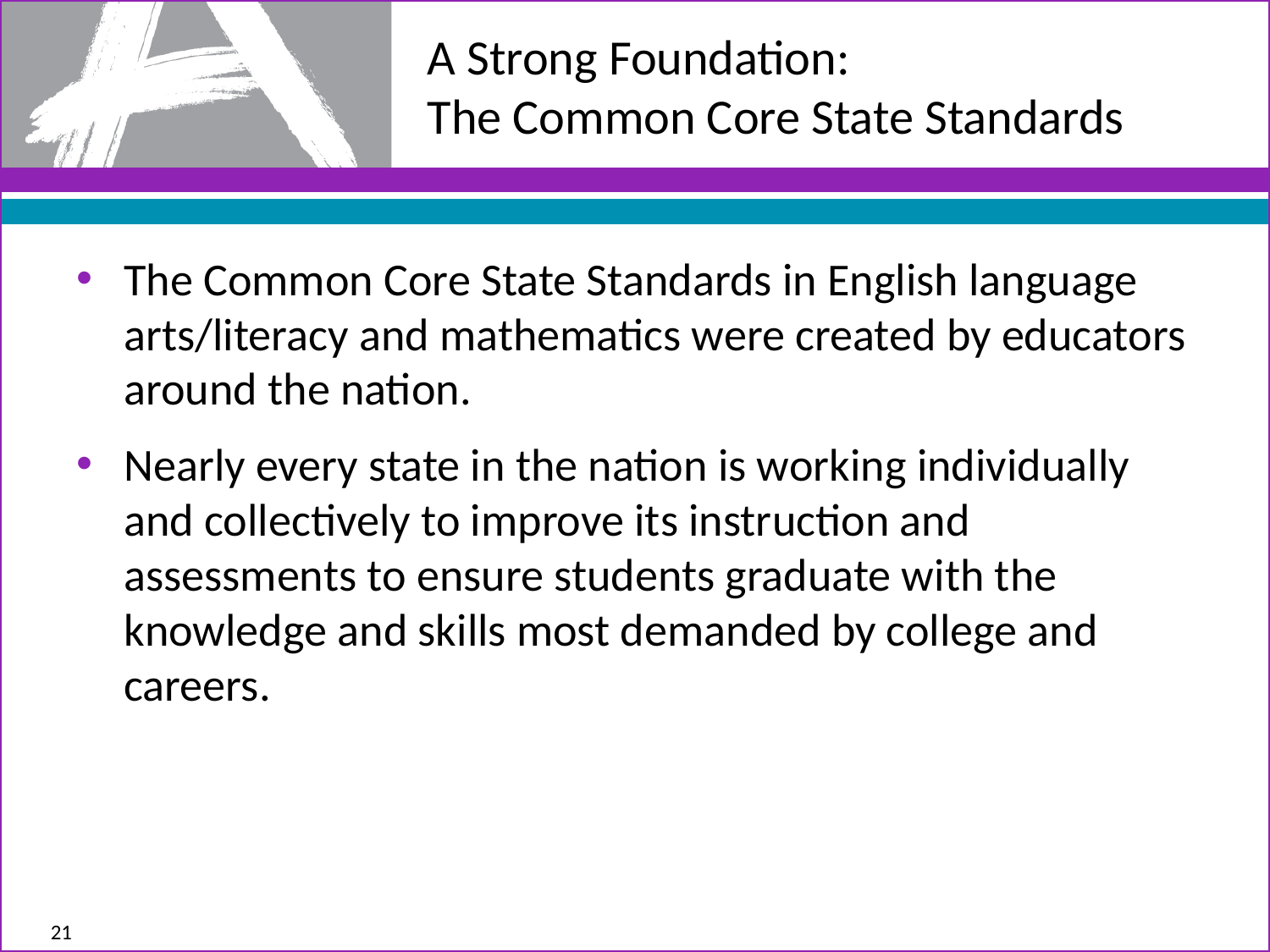

# A Strong Foundation: The Common Core State Standards
The Common Core State Standards in English language arts/literacy and mathematics were created by educators around the nation.
Nearly every state in the nation is working individually and collectively to improve its instruction and assessments to ensure students graduate with the knowledge and skills most demanded by college and careers.
21